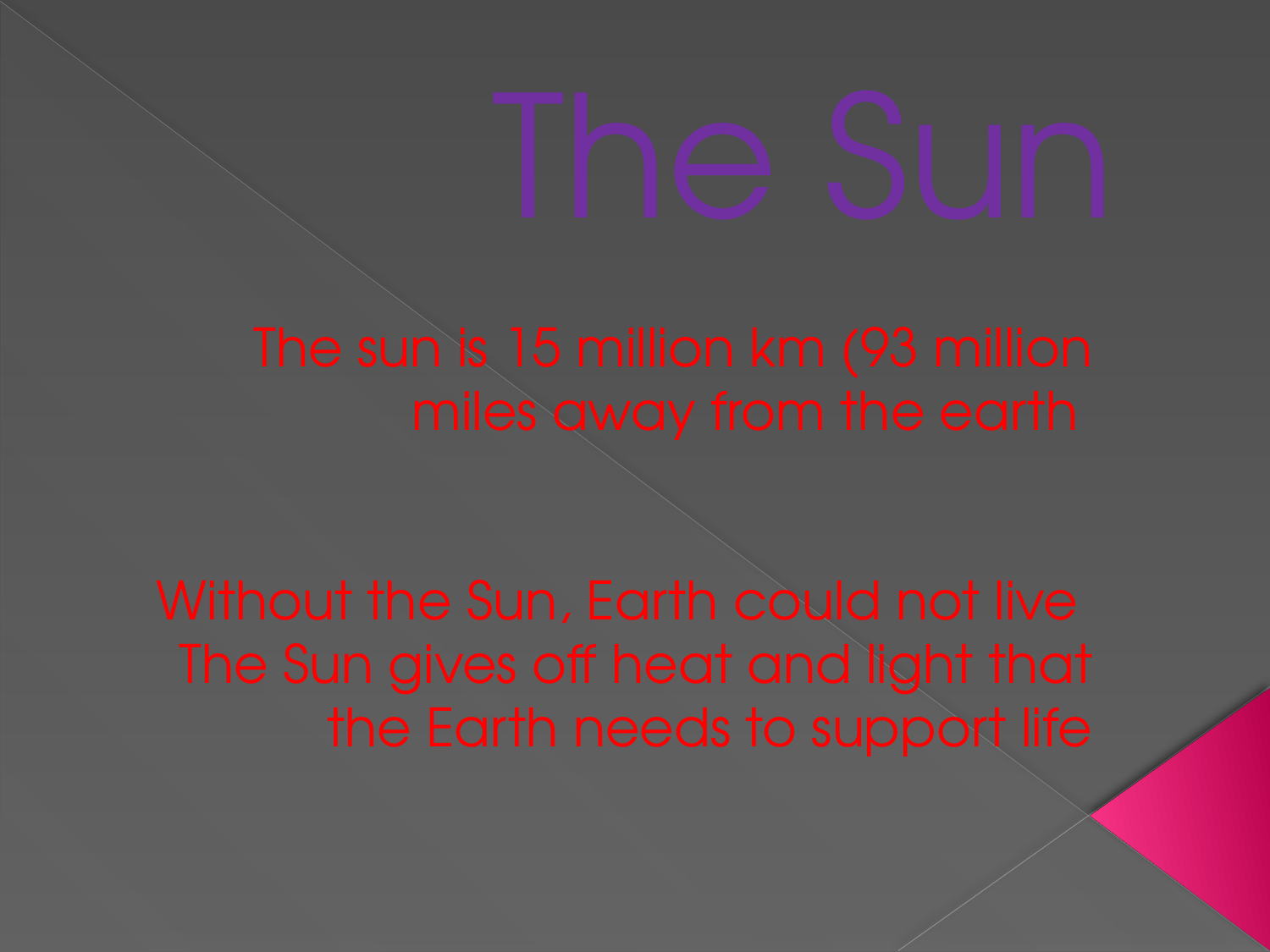

# The Sun
The sun is 15 million km (93 million miles away from the earth

Without the Sun, Earth could not live  The Sun gives off heat and light that the Earth needs to support life